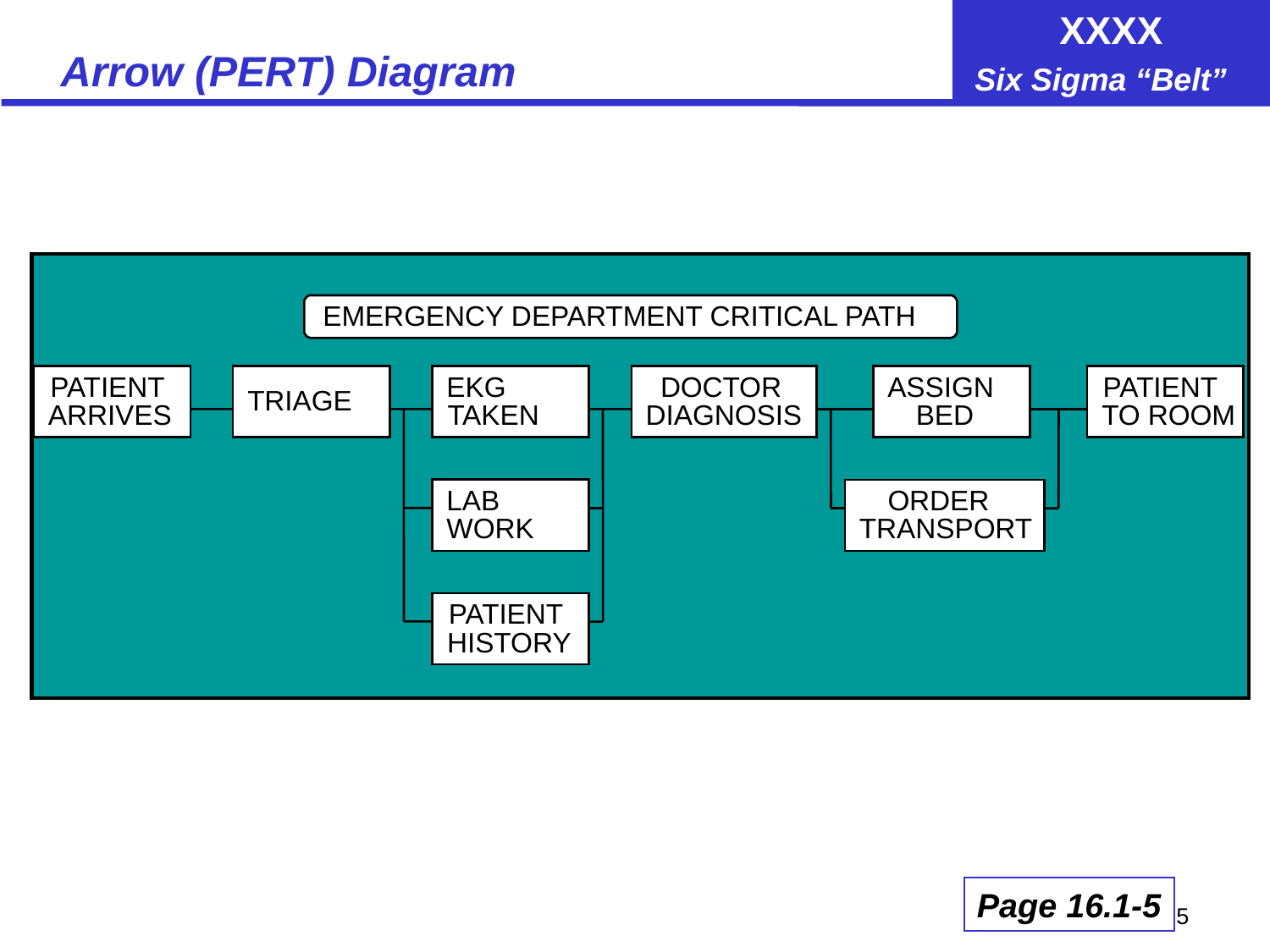

# Arrow (PERT) Diagram

EMERGENCY DEPARTMENT CRITICAL PATH

PATIENT

EKG

DOCTOR

ASSIGN

PATIENT

TRIAGE

ARRIVES

TAKEN

DIAGNOSIS

BED

TO ROOM

LAB

ORDER

WORK

TRANSPORT

PATIENT

HISTORY

Page 16.1-5